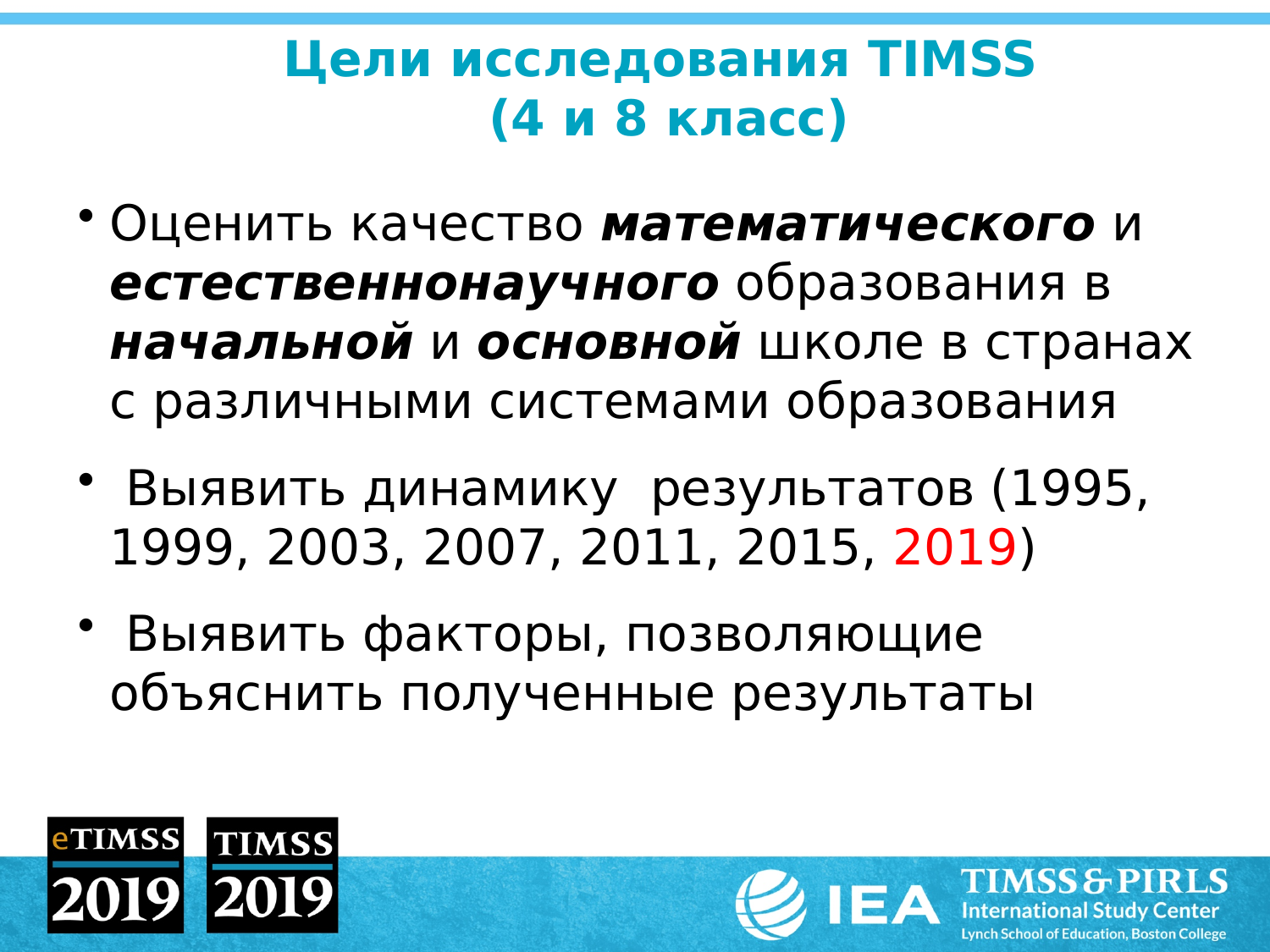

# Цели исследования TIMSS (4 и 8 класс)
Оценить качество математического и естественнонаучного образования в начальной и основной школе в странах с различными системами образования
 Выявить динамику  результатов (1995, 1999, 2003, 2007, 2011, 2015, 2019)
 Выявить факторы, позволяющие объяснить полученные результаты